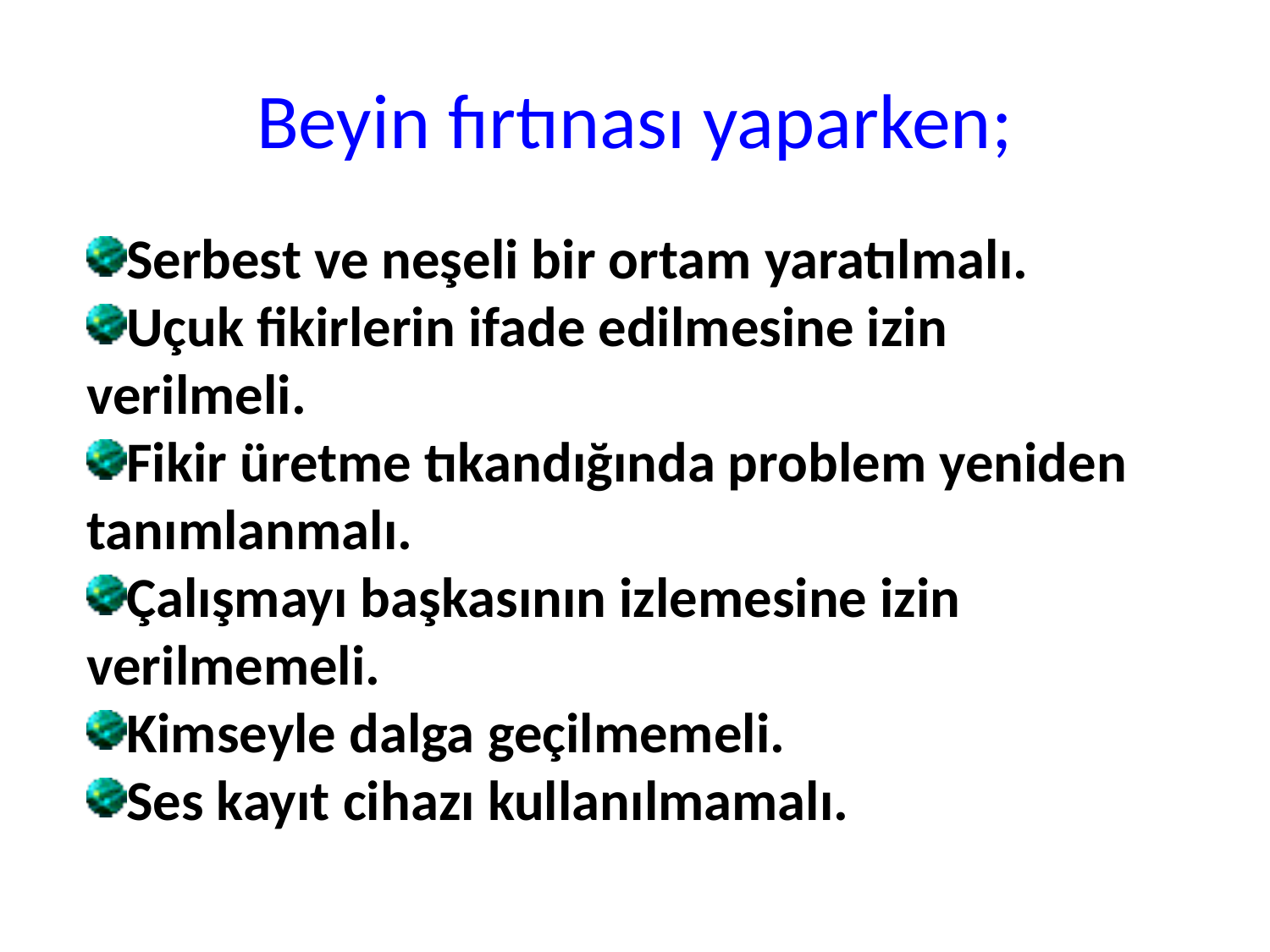

# Beyin fırtınası yaparken;
Serbest ve neşeli bir ortam yaratılmalı.
Uçuk fikirlerin ifade edilmesine izin verilmeli.
Fikir üretme tıkandığında problem yeniden tanımlanmalı.
Çalışmayı başkasının izlemesine izin verilmemeli.
Kimseyle dalga geçilmemeli.
Ses kayıt cihazı kullanılmamalı.